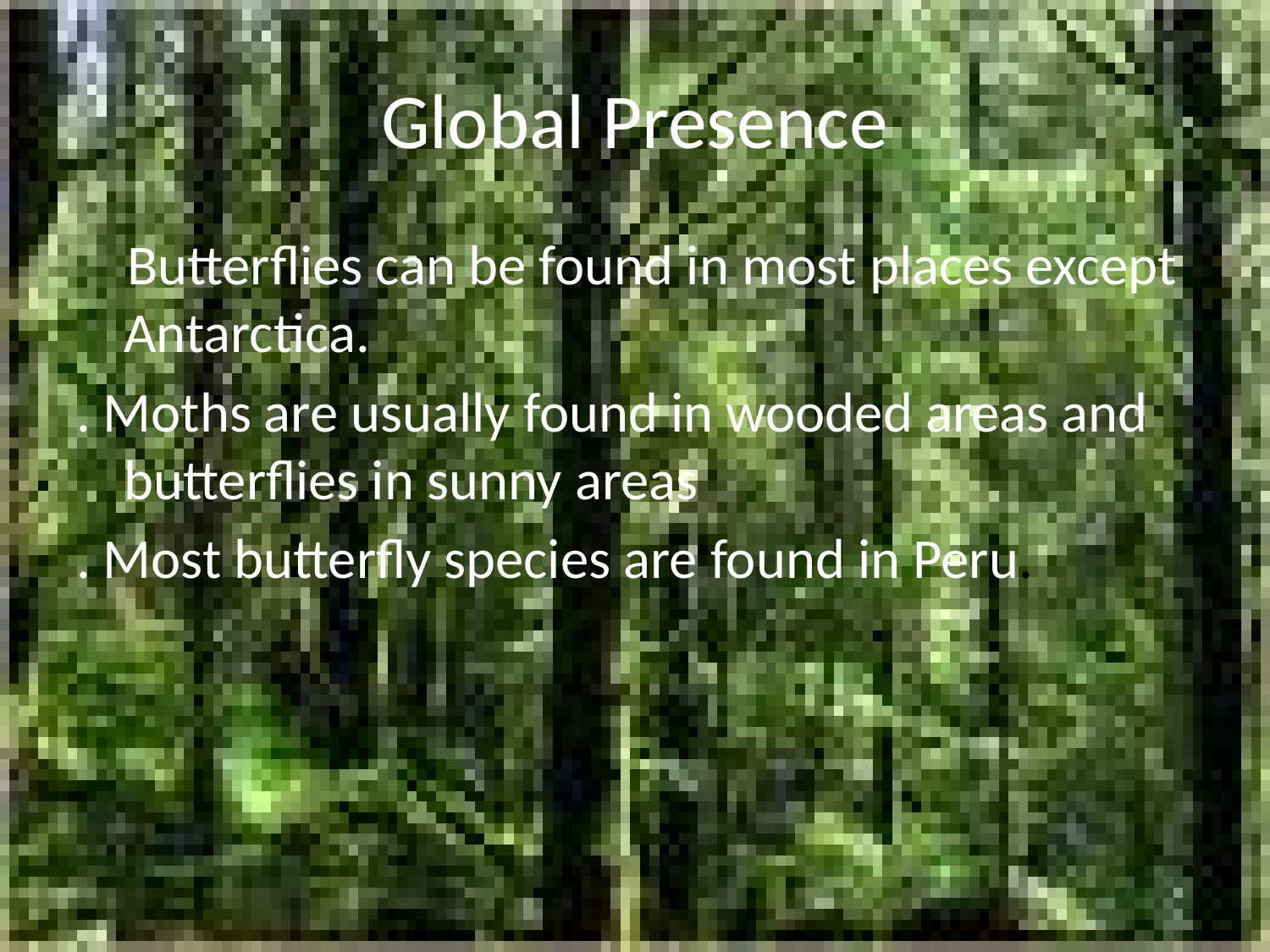

# Global Presence
    Butterflies can be found in most places except Antarctica.
. Moths are usually found in wooded areas and butterflies in sunny areas
. Most butterfly species are found in Peru.